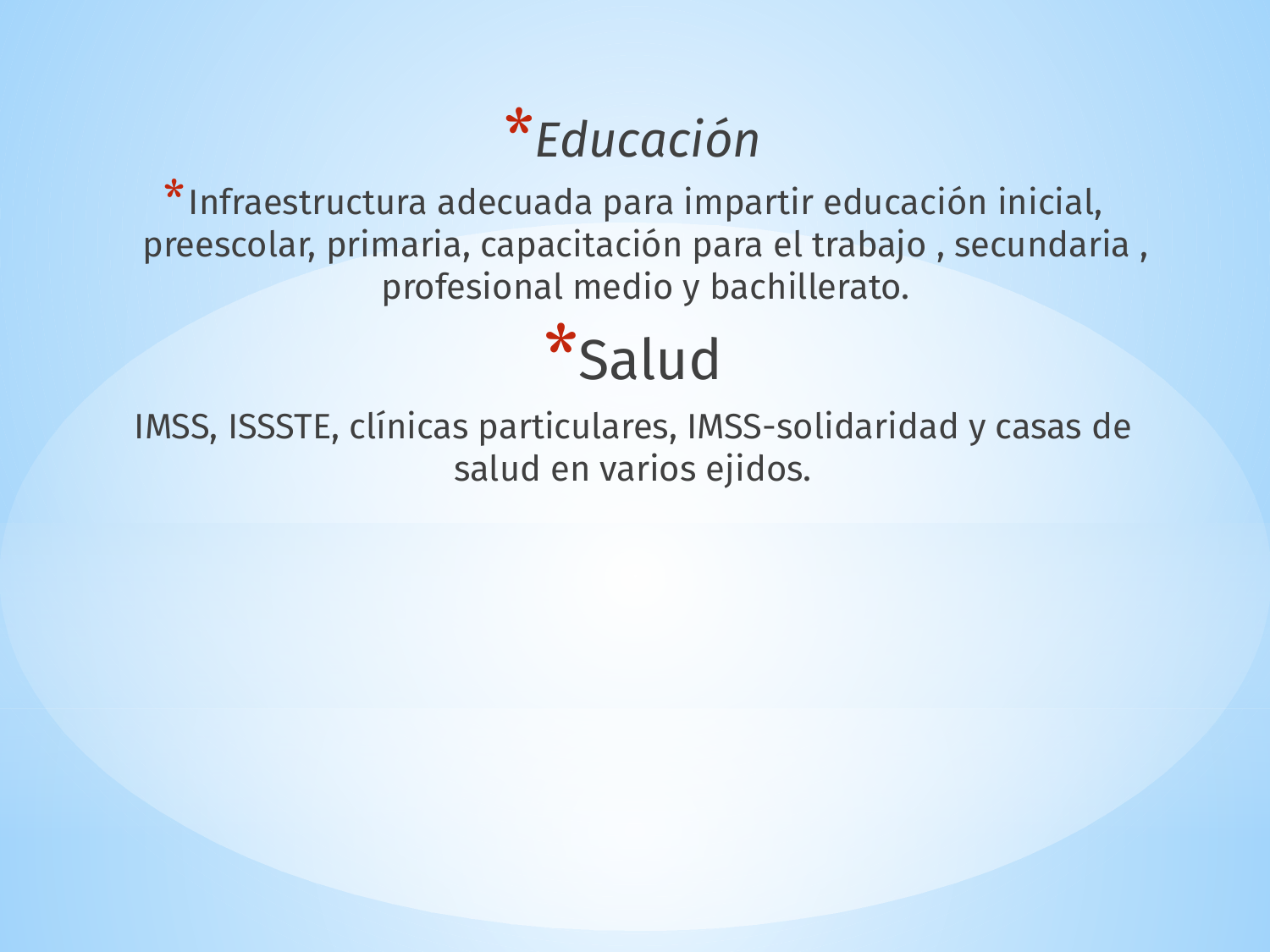

Educación
Infraestructura adecuada para impartir educación inicial, preescolar, primaria, capacitación para el trabajo , secundaria , profesional medio y bachillerato.
Salud
IMSS, ISSSTE, clínicas particulares, IMSS-solidaridad y casas de salud en varios ejidos.